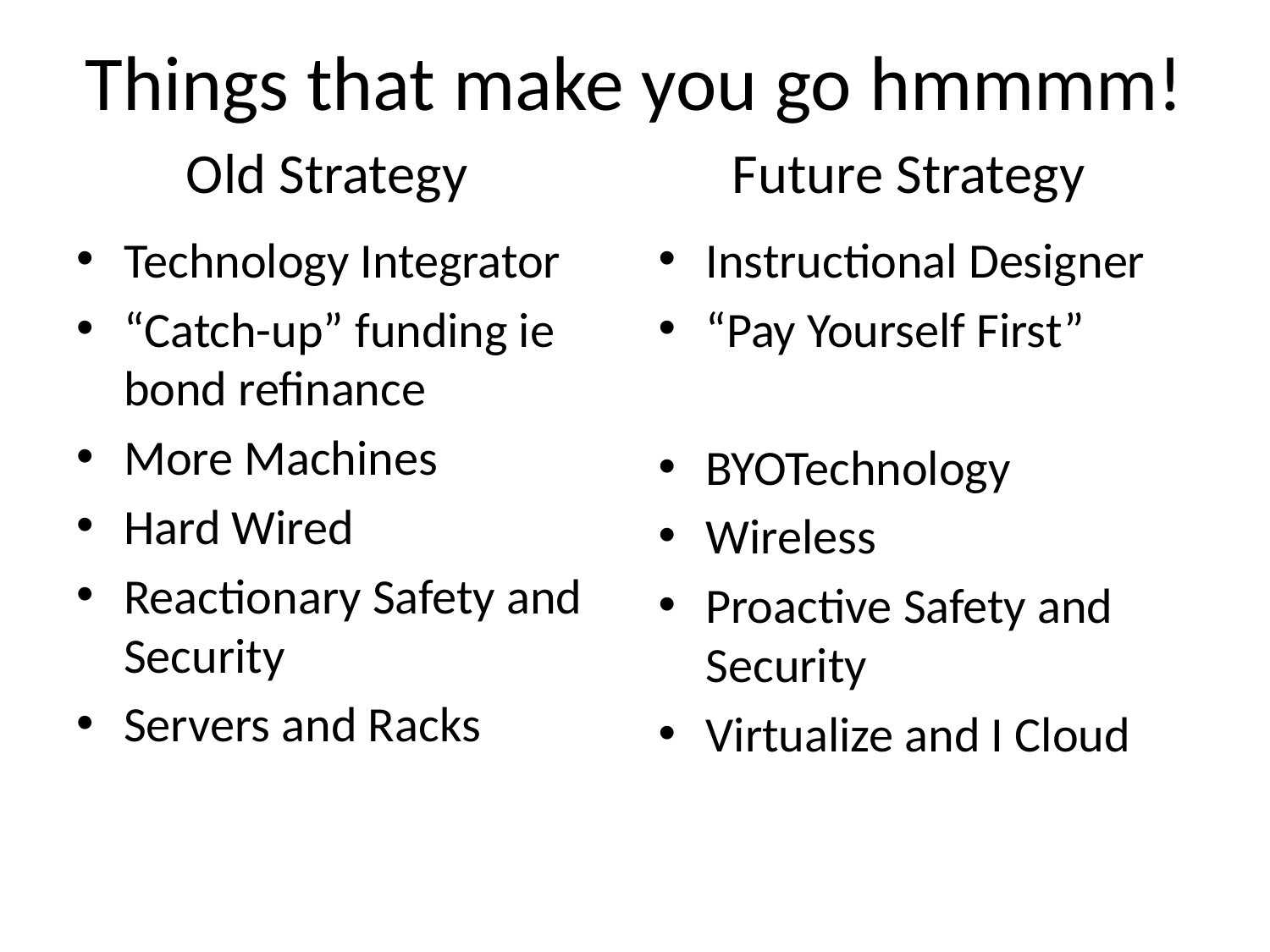

# Things that make you go hmmmm!
Old Strategy
Future Strategy
Technology Integrator
“Catch-up” funding ie bond refinance
More Machines
Hard Wired
Reactionary Safety and Security
Servers and Racks
Instructional Designer
“Pay Yourself First”

BYOTechnology
Wireless
Proactive Safety and Security
Virtualize and I Cloud